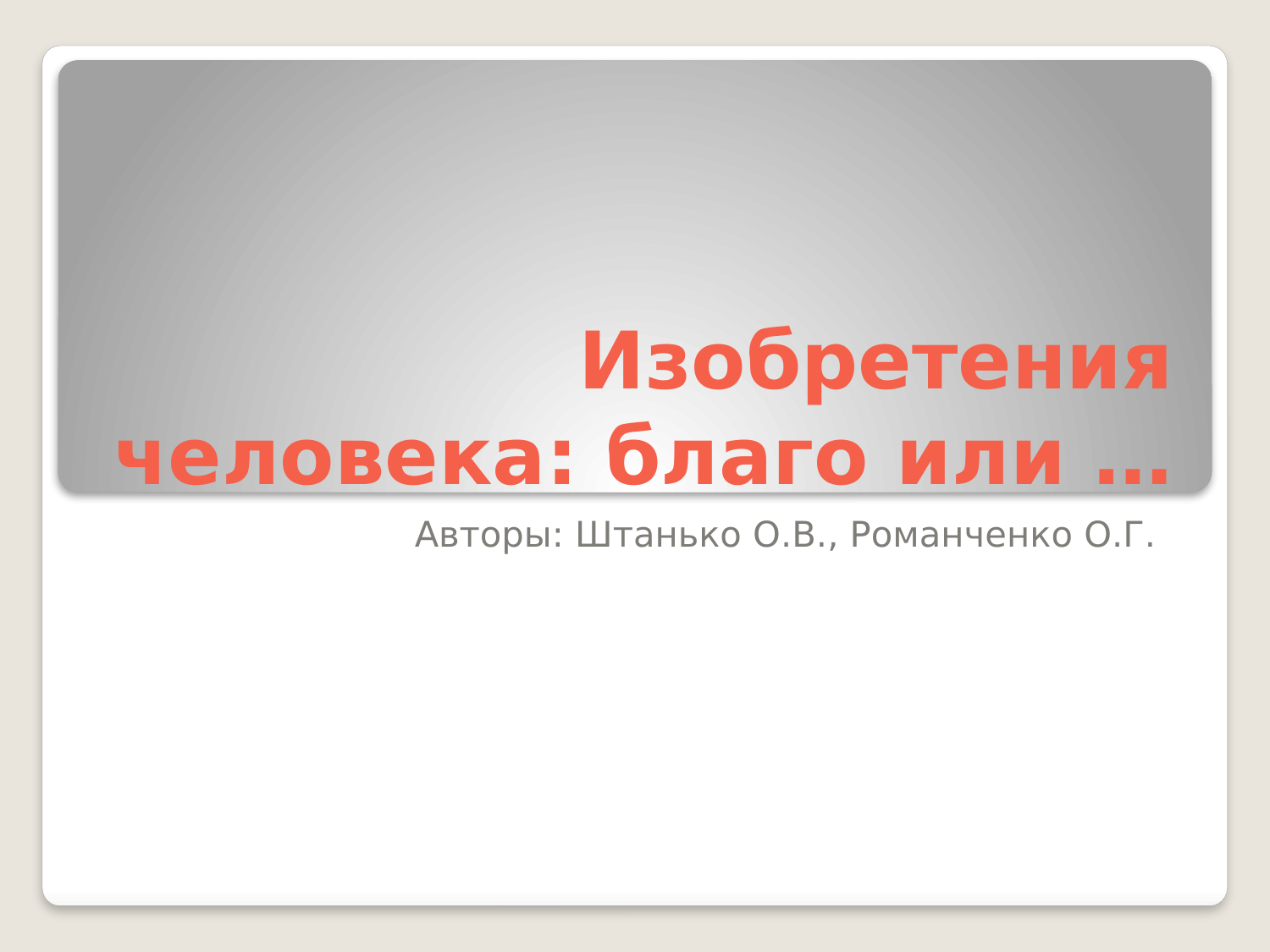

# Изобретения человека: благо или …
Авторы: Штанько О.В., Романченко О.Г.